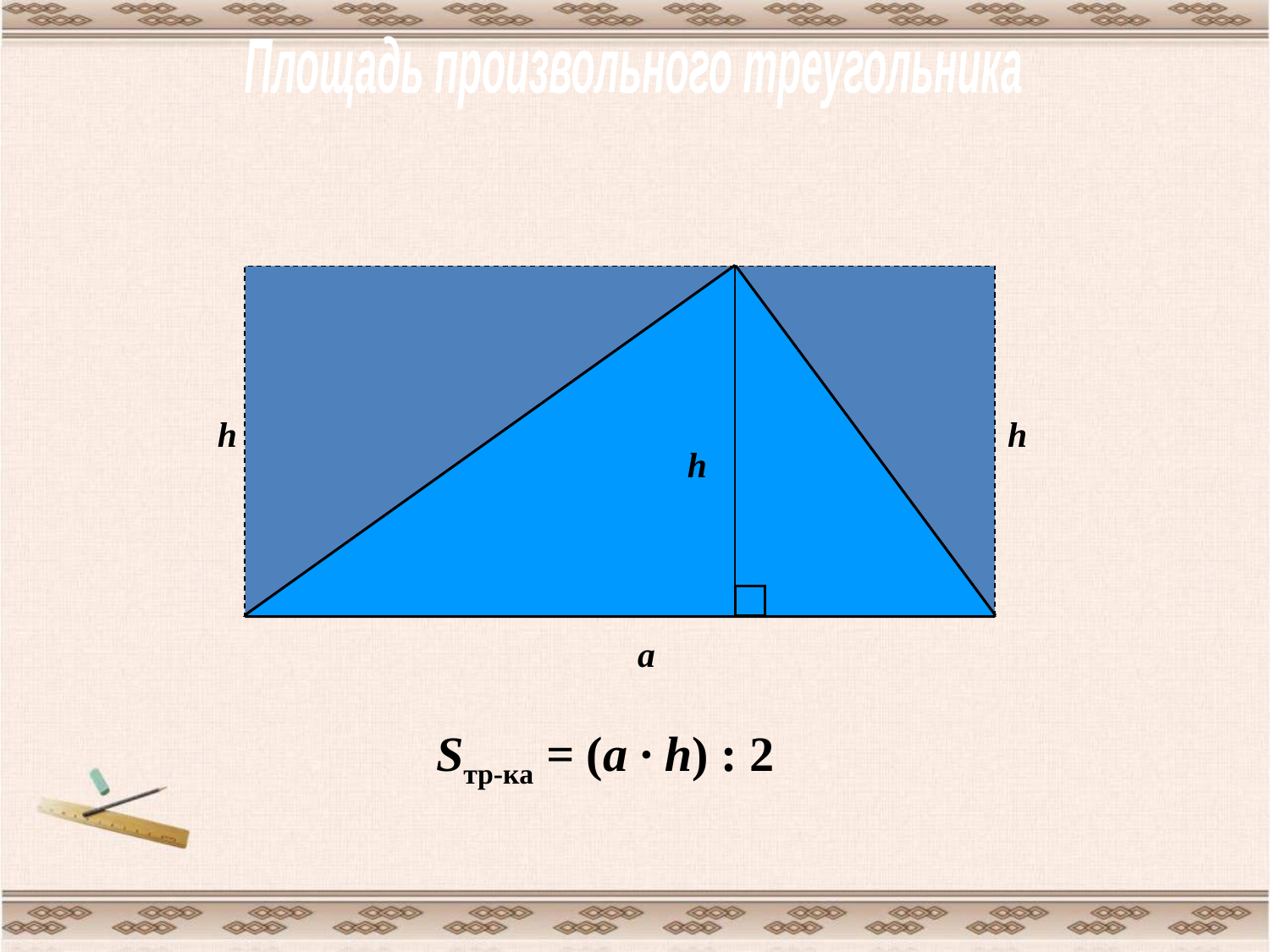

Площадь произвольного треугольника

h
h
h

a
Sтр-ка = (a · h) : 2